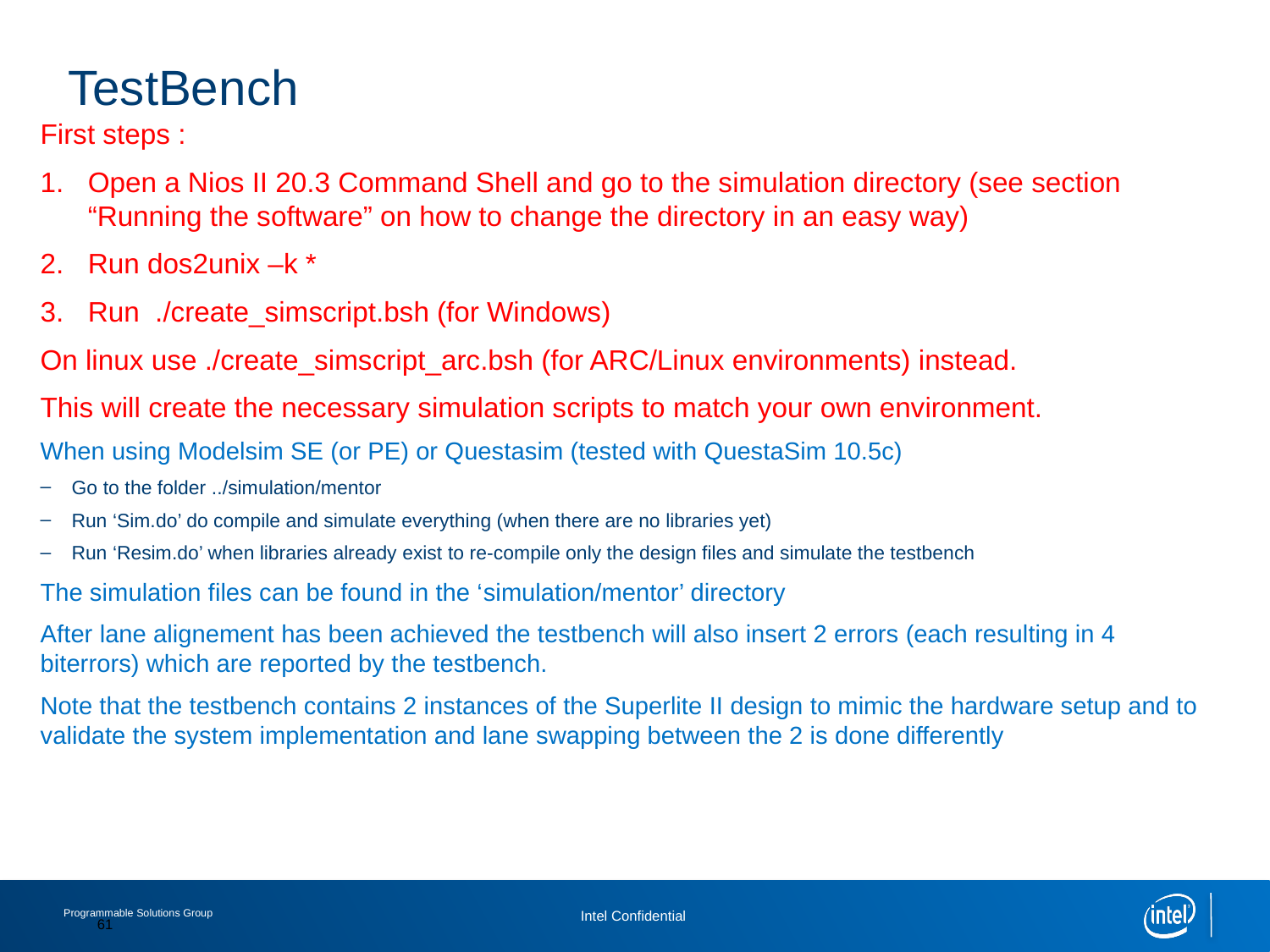

# TestBench
First steps :
Open a Nios II 20.3 Command Shell and go to the simulation directory (see section “Running the software” on how to change the directory in an easy way)
Run dos2unix –k *
Run  ./create_simscript.bsh (for Windows)
On linux use ./create_simscript_arc.bsh (for ARC/Linux environments) instead.
This will create the necessary simulation scripts to match your own environment.
When using Modelsim SE (or PE) or Questasim (tested with QuestaSim 10.5c)
Go to the folder ../simulation/mentor
Run ‘Sim.do’ do compile and simulate everything (when there are no libraries yet)
Run ‘Resim.do’ when libraries already exist to re-compile only the design files and simulate the testbench
The simulation files can be found in the ‘simulation/mentor’ directory
After lane alignement has been achieved the testbench will also insert 2 errors (each resulting in 4 biterrors) which are reported by the testbench.
Note that the testbench contains 2 instances of the Superlite II design to mimic the hardware setup and to validate the system implementation and lane swapping between the 2 is done differently
61